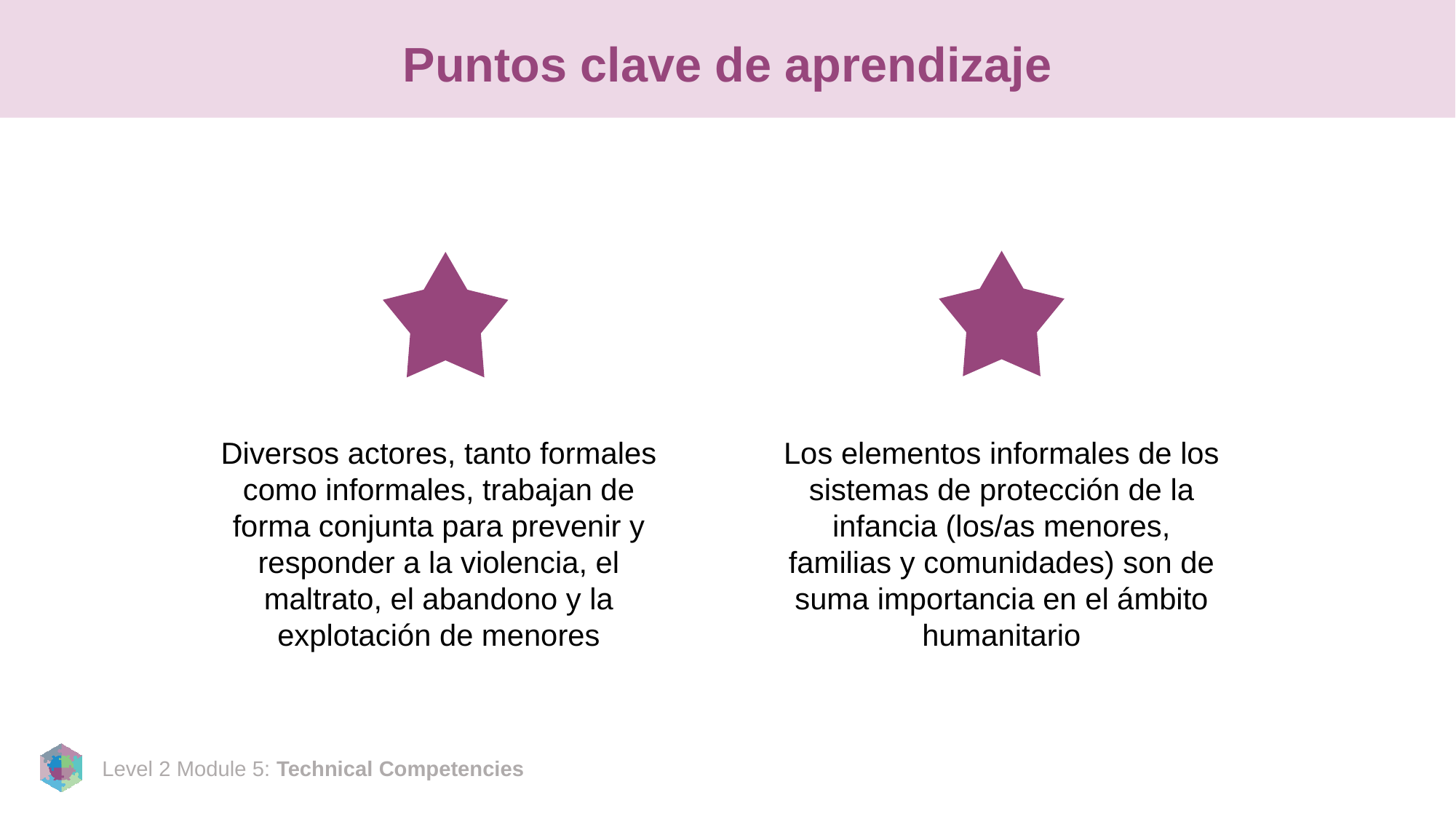

# Puntos clave de aprendizaje

Diversos actores, tanto formales como informales, trabajan de forma conjunta para prevenir y responder a la violencia, el maltrato, el abandono y la explotación de menores
Los elementos informales de los sistemas de protección de la infancia (los/as menores, familias y comunidades) son de suma importancia en el ámbito humanitario